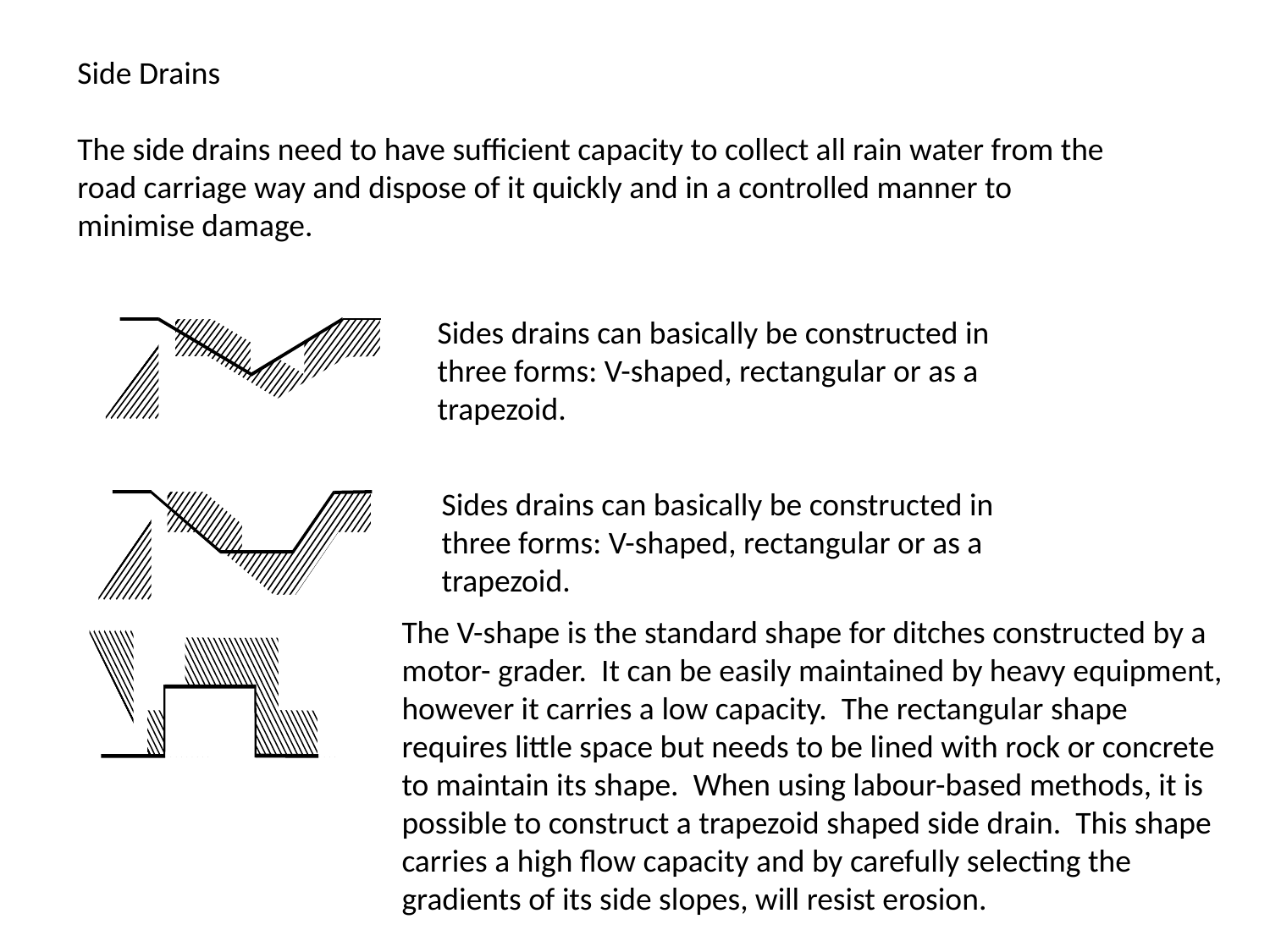

Side Drains

The side drains need to have sufficient capacity to collect all rain water from the road carriage way and dispose of it quickly and in a controlled manner to minimise damage.

Sides drains can basically be constructed in three forms: V-shaped, rectangular or as a trapezoid.
Sides drains can basically be constructed in three forms: V-shaped, rectangular or as a trapezoid.

The V-shape is the standard shape for ditches constructed by a motor- grader.  It can be easily maintained by heavy equipment, however it carries a low capacity.  The rectangular shape requires little space but needs to be lined with rock or concrete to maintain its shape.  When using labour-based methods, it is possible to construct a trapezoid shaped side drain.  This shape carries a high flow capacity and by carefully selecting the gradients of its side slopes, will resist erosion.